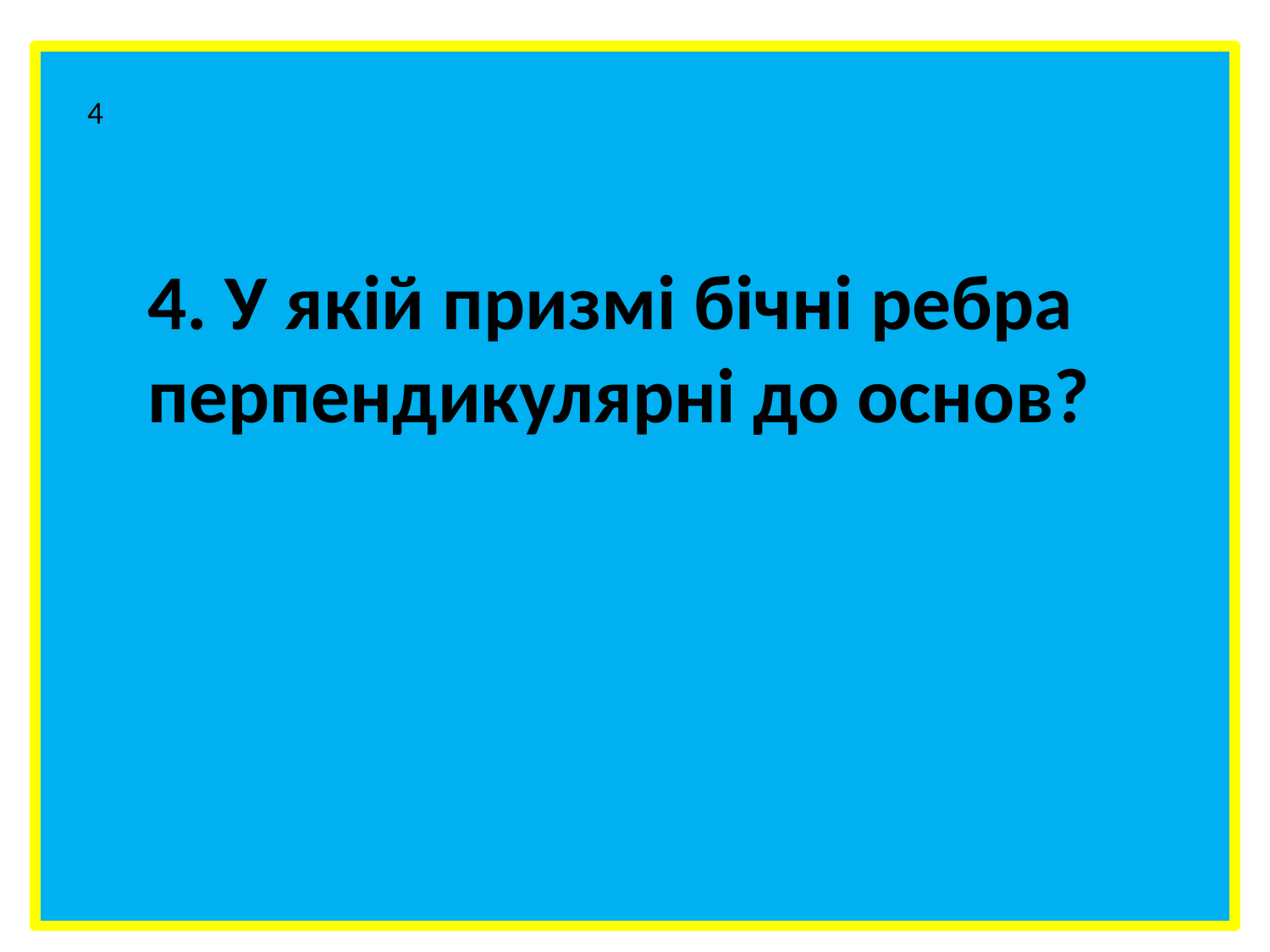

4
4. У якій призмі бічні ребра перпендикулярні до основ?